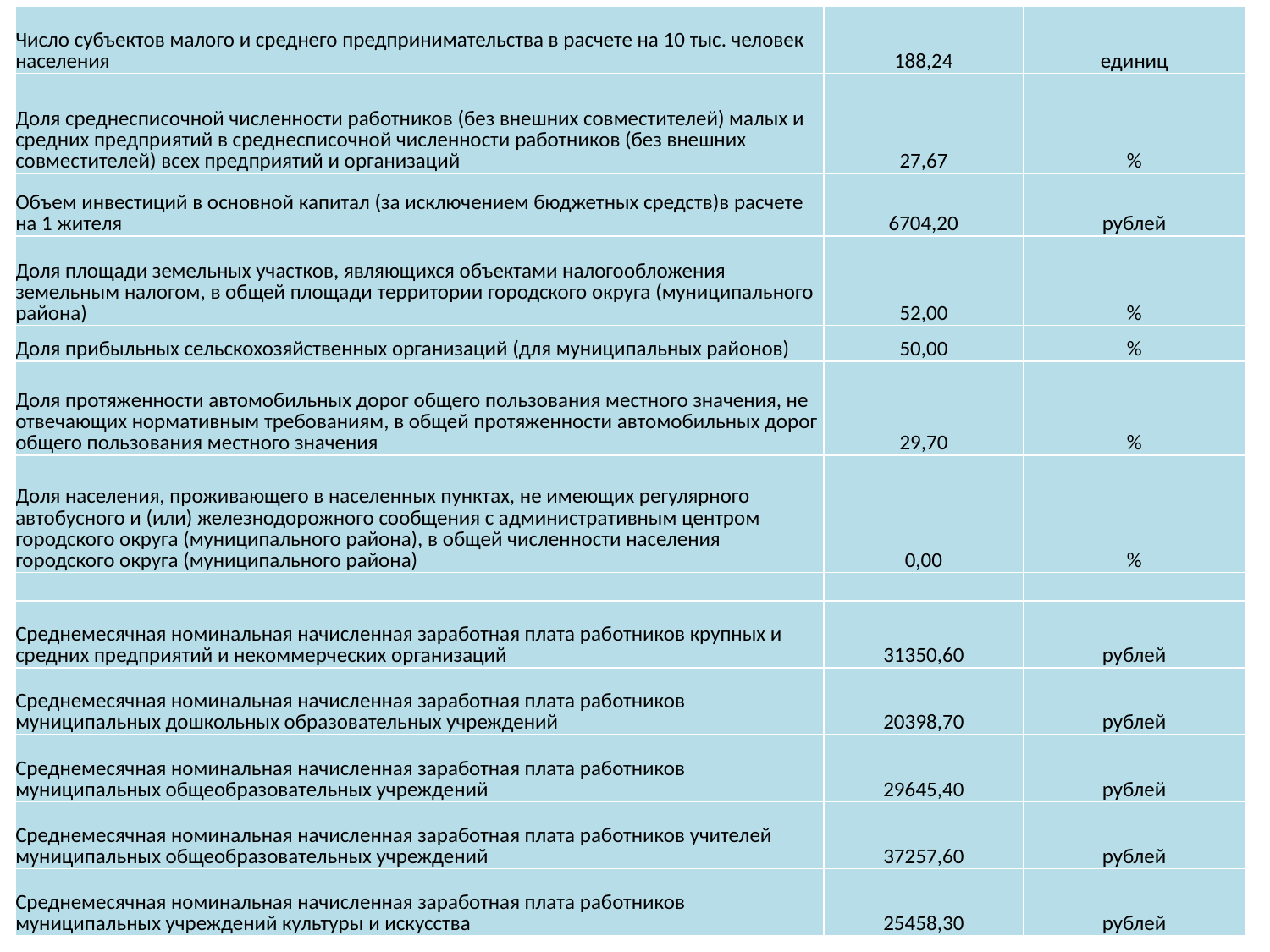

| Число субъектов малого и среднего предпринимательства в расчете на 10 тыс. человек населения | 188,24 | единиц |
| --- | --- | --- |
| Доля среднесписочной численности работников (без внешних совместителей) малых и средних предприятий в среднесписочной численности работников (без внешних совместителей) всех предприятий и организаций | 27,67 | % |
| Объем инвестиций в основной капитал (за исключением бюджетных средств)в расчете на 1 жителя | 6704,20 | рублей |
| Доля площади земельных участков, являющихся объектами налогообложения земельным налогом, в общей площади территории городского округа (муниципального района) | 52,00 | % |
| Доля прибыльных сельскохозяйственных организаций (для муниципальных районов) | 50,00 | % |
| Доля протяженности автомобильных дорог общего пользования местного значения, не отвечающих нормативным требованиям, в общей протяженности автомобильных дорог общего пользования местного значения | 29,70 | % |
| Доля населения, проживающего в населенных пунктах, не имеющих регулярного автобусного и (или) железнодорожного сообщения с административным центром городского округа (муниципального района), в общей численности населения городского округа (муниципального района) | 0,00 | % |
|  |  |  |
| Среднемесячная номинальная начисленная заработная плата работников крупных и средних предприятий и некоммерческих организаций | 31350,60 | рублей |
| Среднемесячная номинальная начисленная заработная плата работников муниципальных дошкольных образовательных учреждений | 20398,70 | рублей |
| Среднемесячная номинальная начисленная заработная плата работников муниципальных общеобразовательных учреждений | 29645,40 | рублей |
| Среднемесячная номинальная начисленная заработная плата работников учителей муниципальных общеобразовательных учреждений | 37257,60 | рублей |
| Среднемесячная номинальная начисленная заработная плата работников муниципальных учреждений культуры и искусства | 25458,30 | рублей |